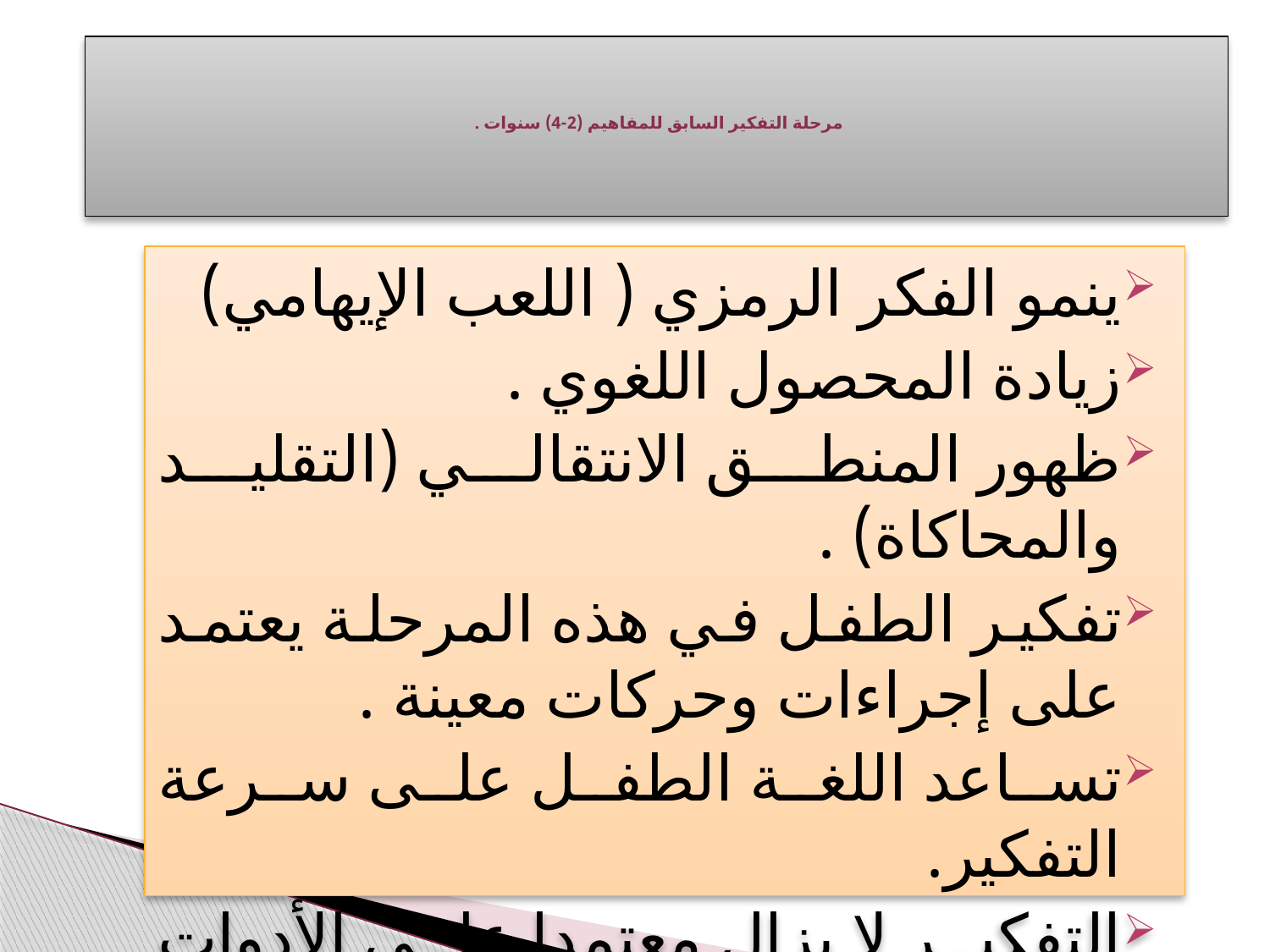

# مرحلة التفكير السابق للمفاهيم (2-4) سنوات .
ينمو الفكر الرمزي ( اللعب الإيهامي)
زيادة المحصول اللغوي .
ظهور المنطق الانتقالي (التقليد والمحاكاة) .
تفكير الطفل في هذه المرحلة يعتمد على إجراءات وحركات معينة .
تساعد اللغة الطفل على سرعة التفكير.
التفكير لا يزال معتمدا على الأدوات والأفعال فقط.